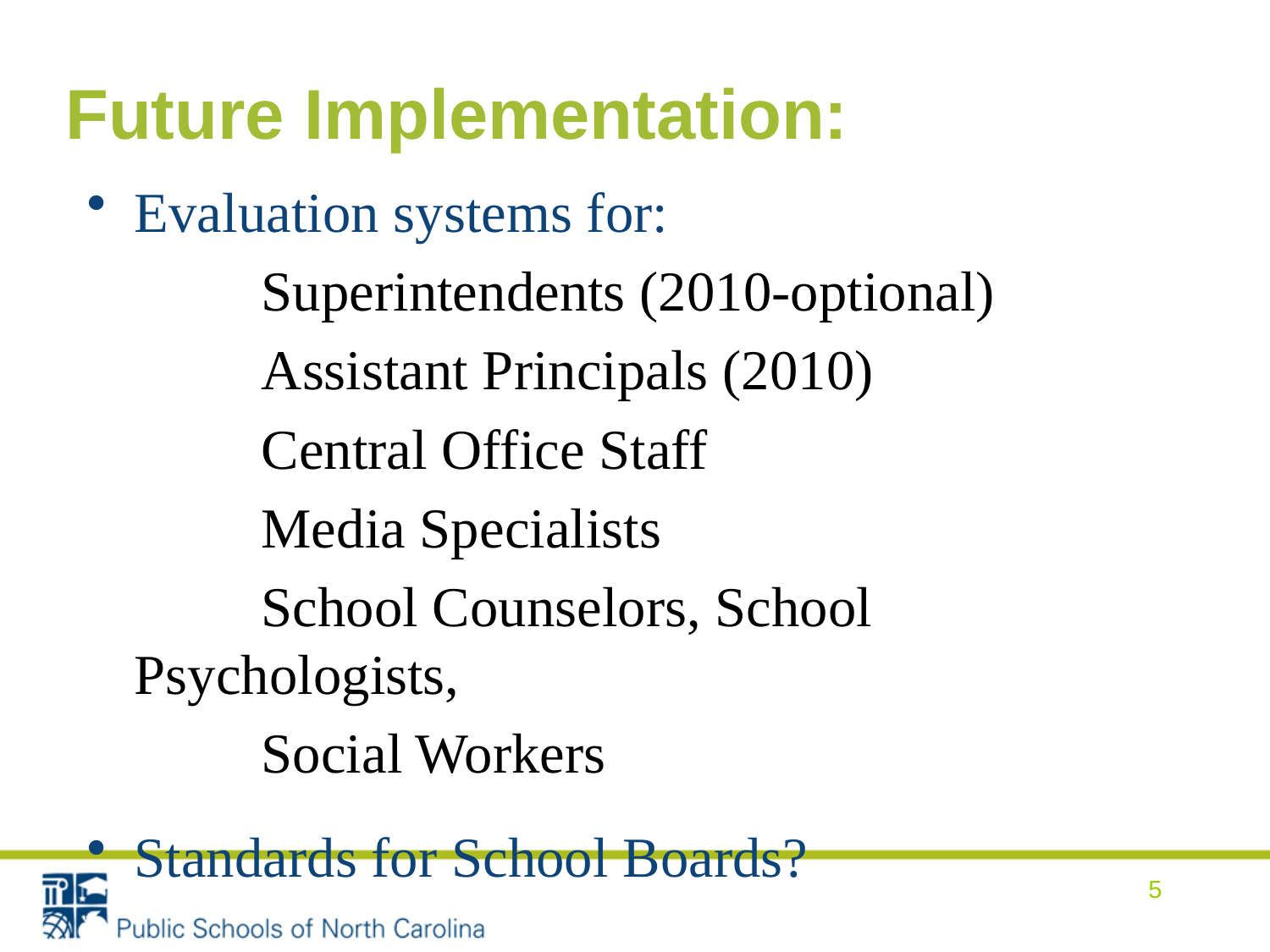

# Future Implementation:
Evaluation systems for:
		Superintendents (2010-optional)
		Assistant Principals (2010)
		Central Office Staff
		Media Specialists
		School Counselors, School 	Psychologists,
		Social Workers

Standards for School Boards?
5